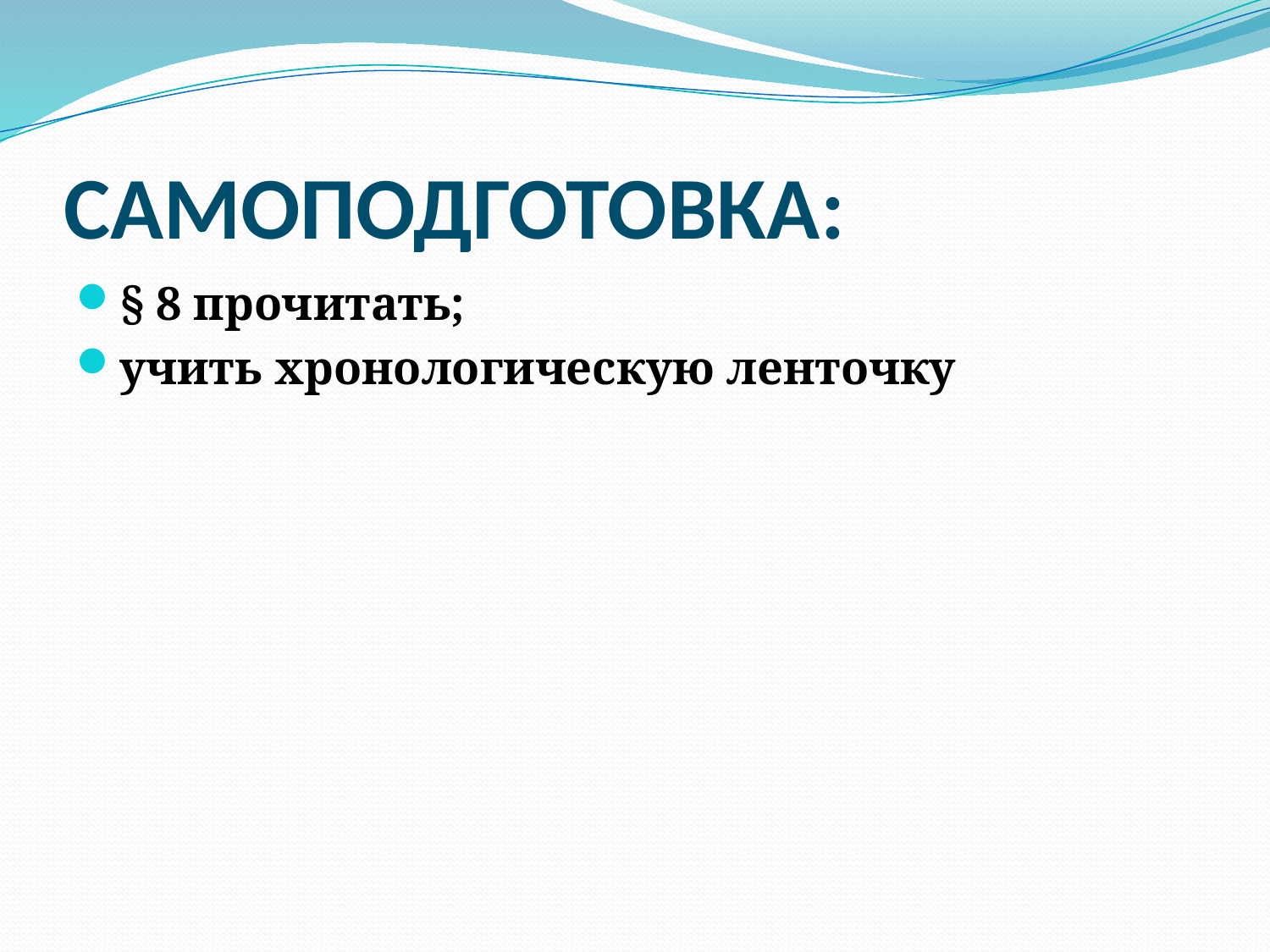

# САМОПОДГОТОВКА:
§ 8 прочитать;
учить хронологическую ленточку